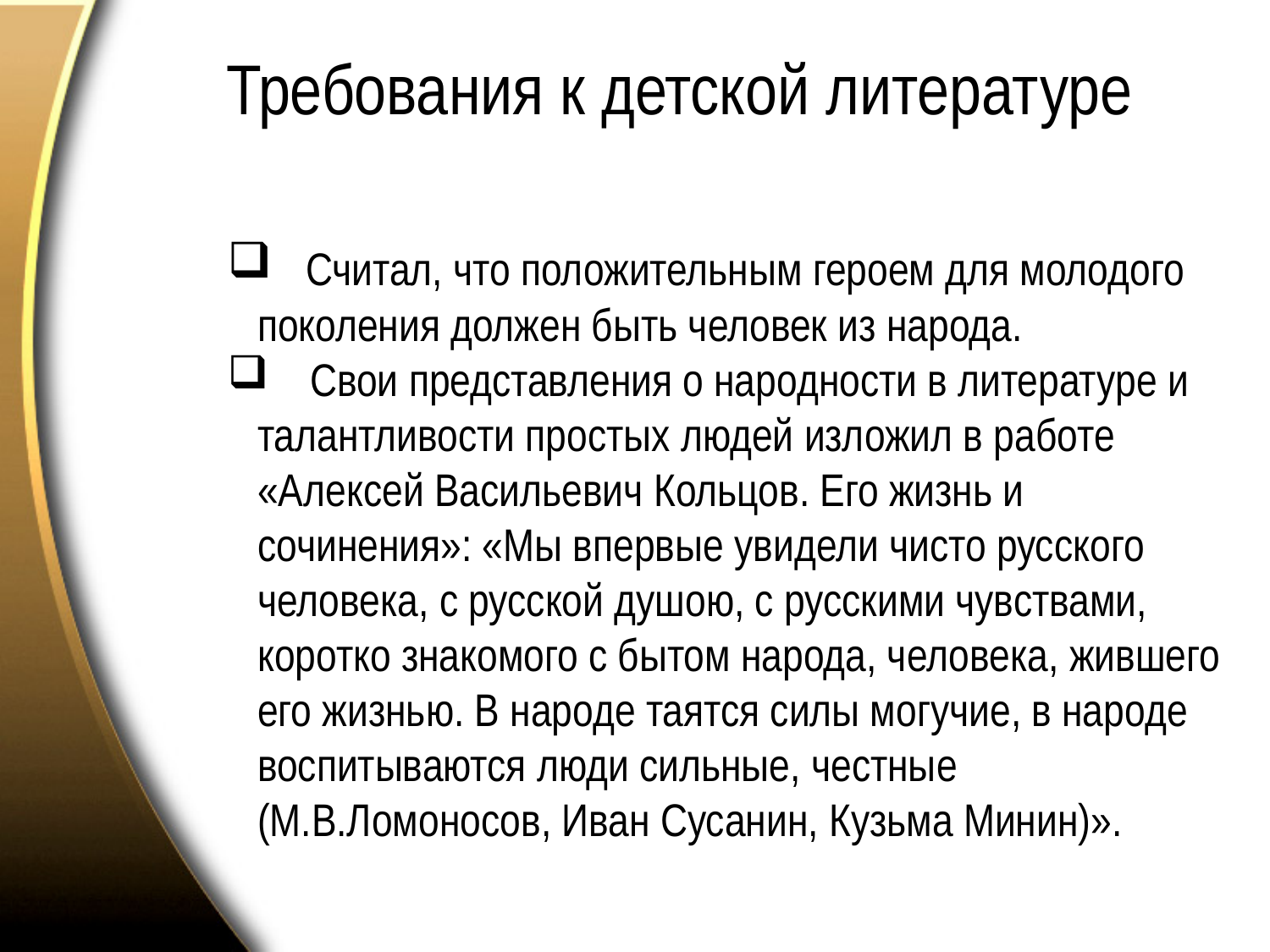

# Требования к детской литературе
   Считал, что положительным героем для молодого поколения должен быть человек из народа.
    Свои представления о народности в литературе и талантливости простых людей изложил в работе «Алексей Васильевич Кольцов. Его жизнь и сочинения»: «Мы впервые увидели чисто русского человека, с русской душою, с русскими чувствами, коротко знакомого с бытом народа, человека, жившего его жизнью. В народе таятся силы могучие, в народе воспитываются люди сильные, честные (М.В.Ломоносов, Иван Сусанин, Кузьма Минин)».